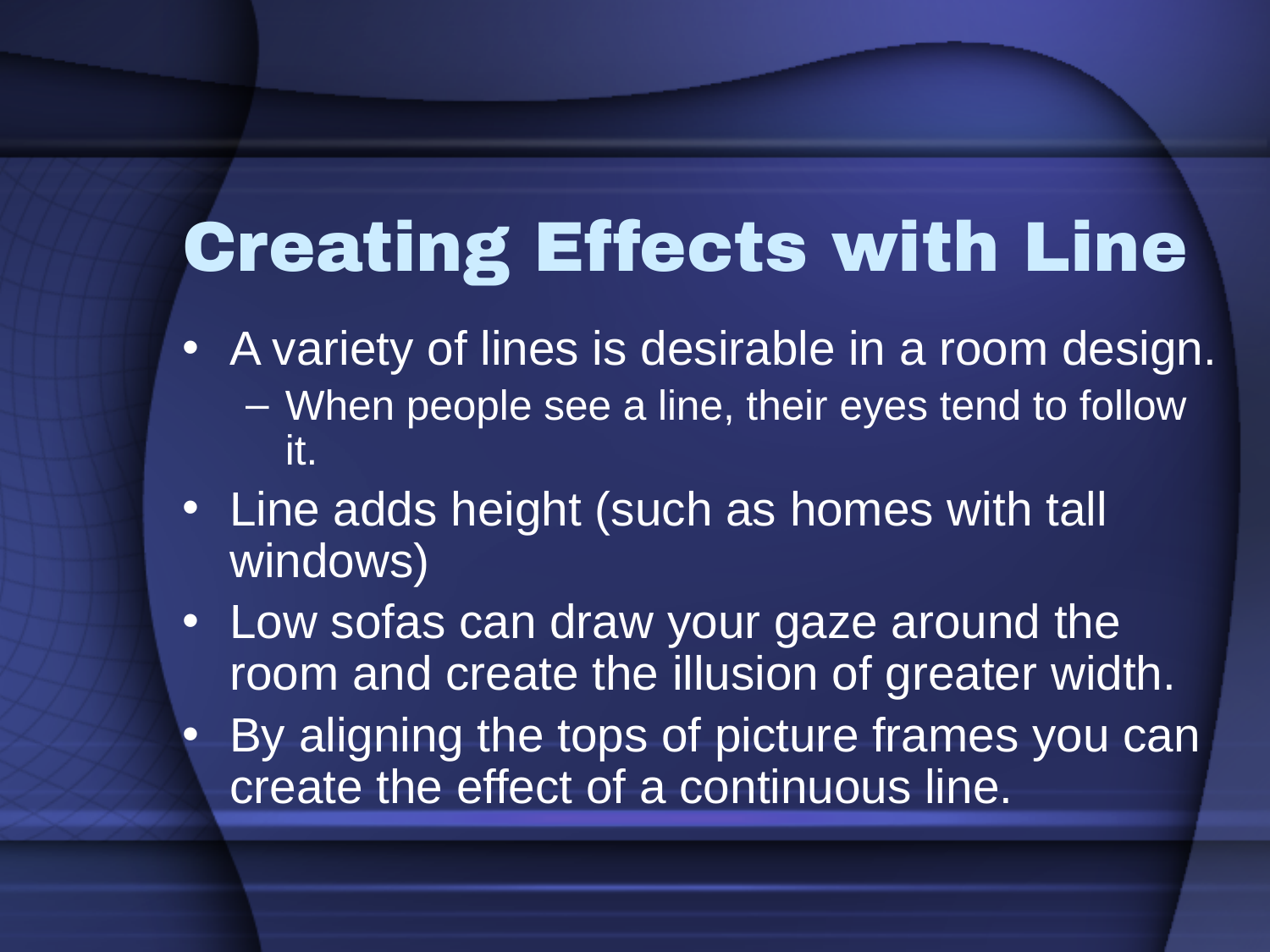

# Creating Effects with Line
A variety of lines is desirable in a room design.
When people see a line, their eyes tend to follow it.
Line adds height (such as homes with tall windows)
Low sofas can draw your gaze around the room and create the illusion of greater width.
By aligning the tops of picture frames you can create the effect of a continuous line.